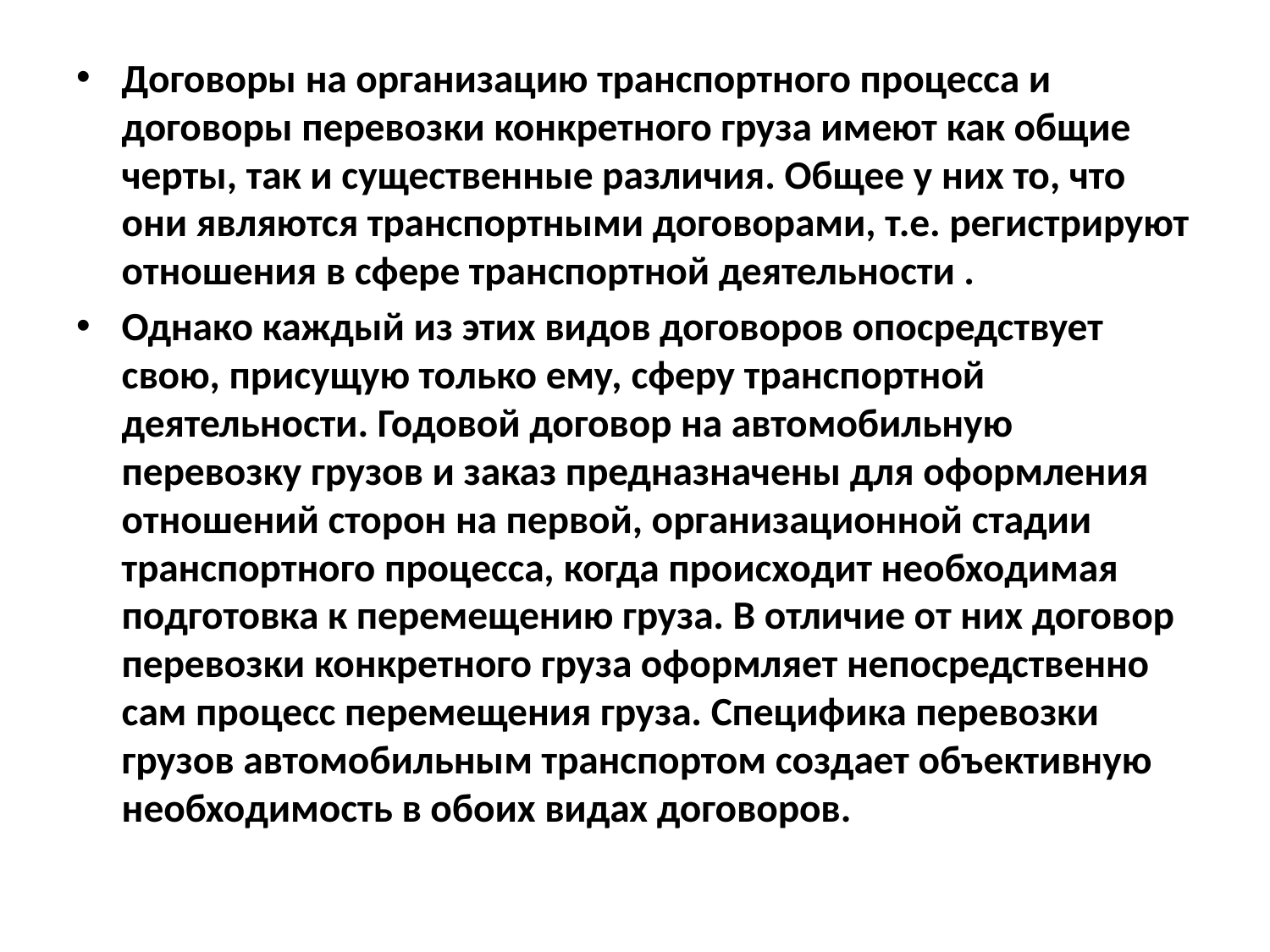

Договоры на организацию транспортного процесса и договоры перевозки конкретного груза имеют как общие черты, так и существенные различия. Общее у них то, что они являются транспортными договорами, т.е. регистрируют отношения в сфере транспортной деятельности .
Однако каждый из этих видов договоров опосредствует свою, присущую только ему, сферу транспортной деятельности. Годовой договор на автомобильную перевозку грузов и заказ предназначены для оформления отношений сторон на первой, организационной стадии транспортного процесса, когда происходит необходимая подготовка к перемещению груза. В отличие от них договор перевозки конкретного груза оформляет непосредственно сам процесс перемещения груза. Специфика перевозки грузов автомобильным транспортом создает объективную необходимость в обоих видах договоров.